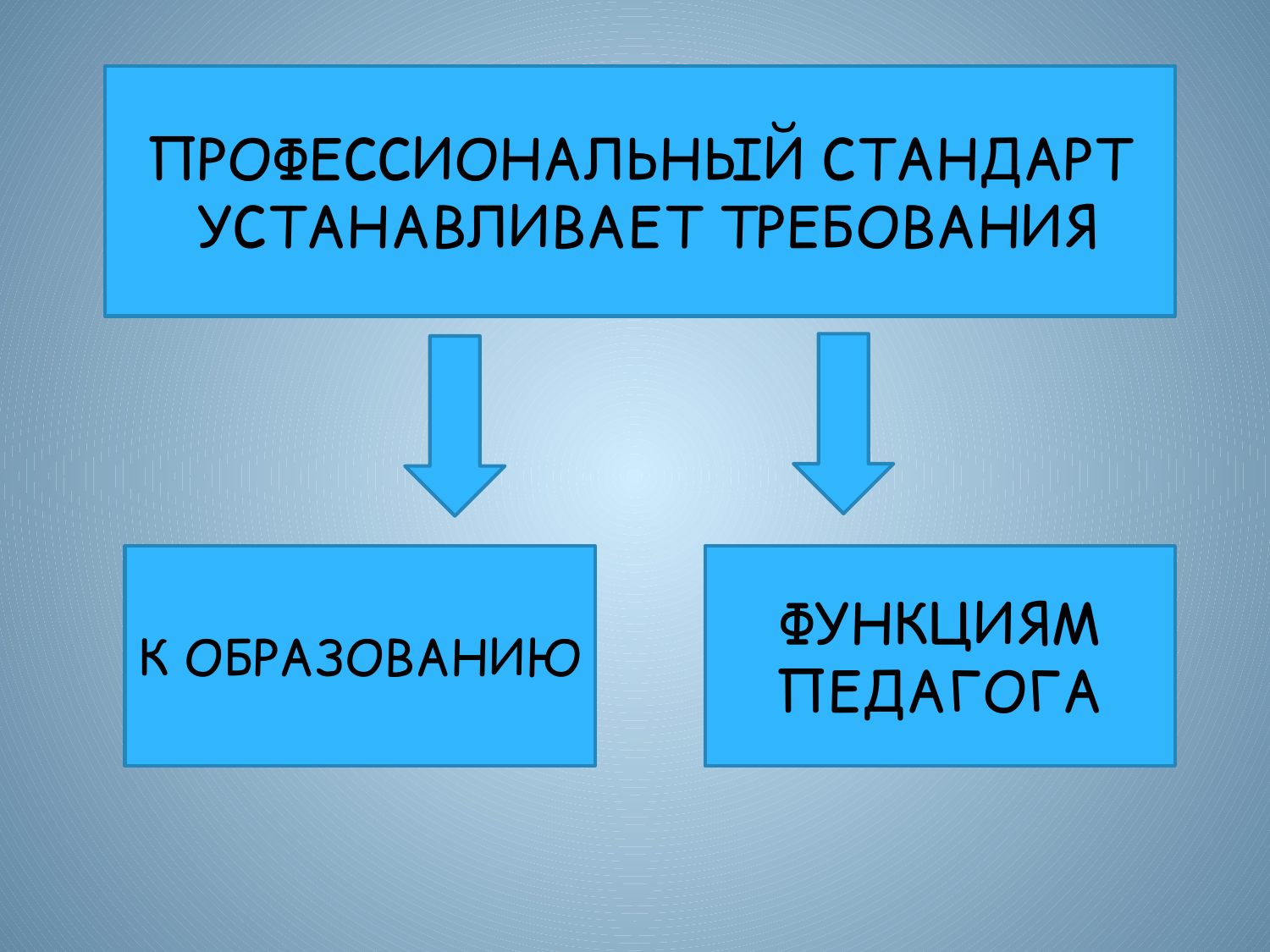

ПРОФЕССИОНАЛЬНЫЙ СТАНДАРТ
 УСТАНАВЛИВАЕТ ТРЕБОВАНИЯ

К ОБРАЗОВАНИЮ
ФУНКЦИЯМ ПЕДАГОГА